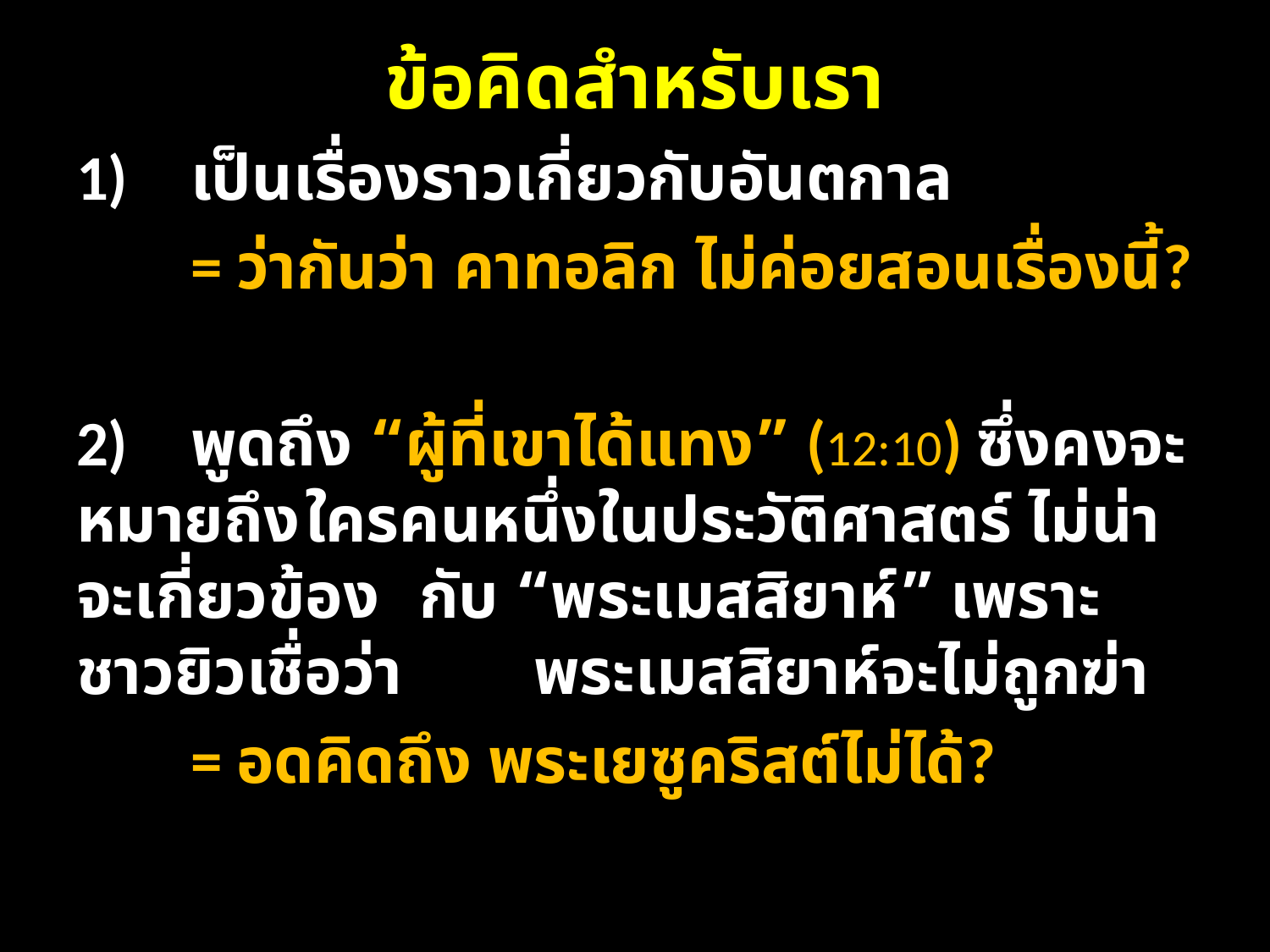

ข้อคิดสำหรับเรา
1)	เป็นเรื่องราวเกี่ยวกับอันตกาล
	= ว่ากันว่า คาทอลิก ไม่ค่อยสอนเรื่องนี้?

2)	พูดถึง “ผู้ที่เขาได้แทง” (12:10) ซึ่งคงจะหมายถึง	ใครคนหนึ่งในประวัติศาสตร์ ไม่น่าจะเกี่ยวข้อง	กับ “พระเมสสิยาห์” เพราะชาวยิวเชื่อว่า       	พระเมสสิยาห์จะไม่ถูกฆ่า
	= อดคิดถึง พระเยซูคริสต์ไม่ได้?